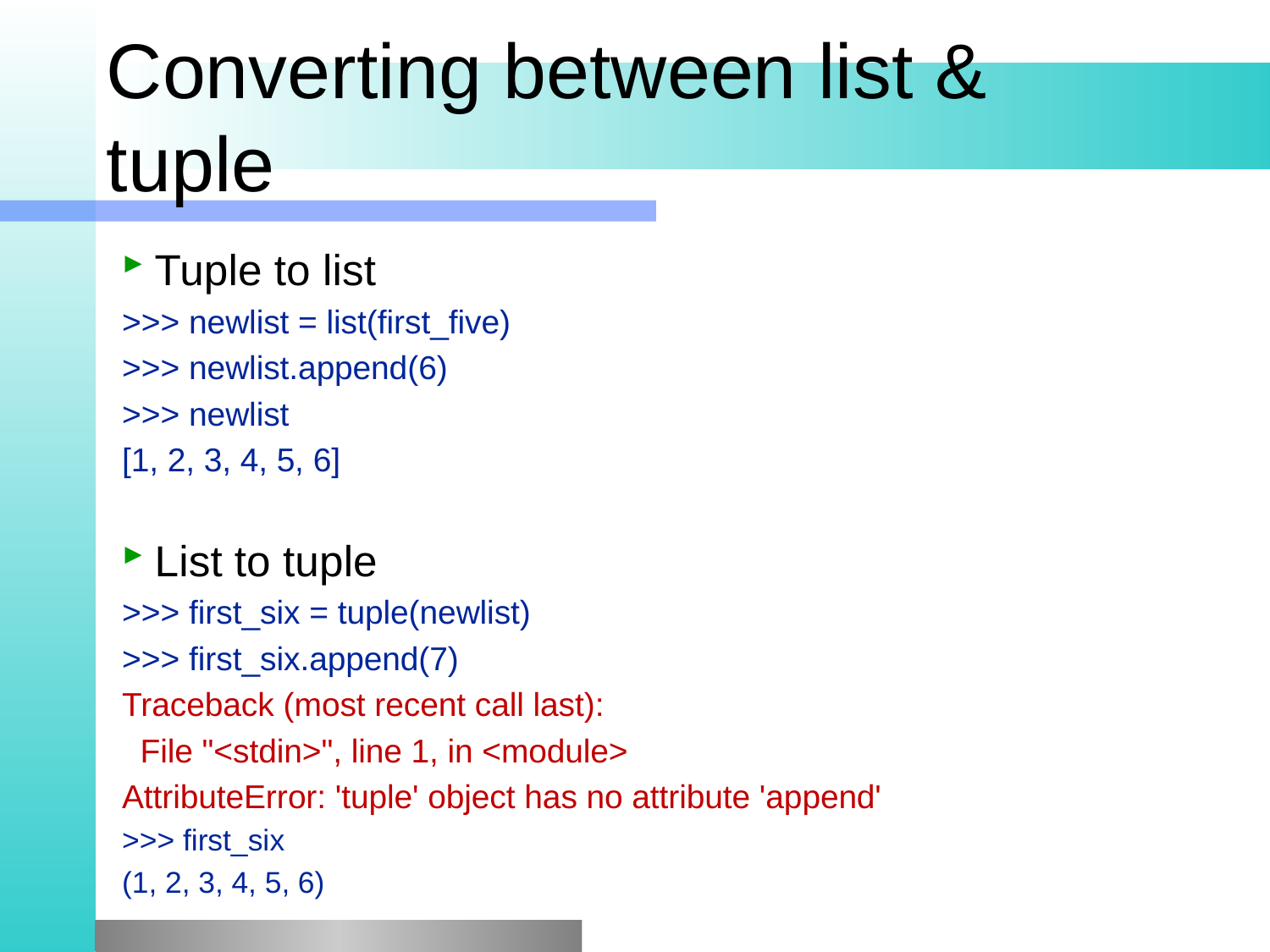

# Converting between list & tuple
Tuple to list
>>> newlist = list(first_five)
>>> newlist.append(6)
>>> newlist
[1, 2, 3, 4, 5, 6]

List to tuple
>>> first_six = tuple(newlist)
>>> first_six.append(7)
Traceback (most recent call last):
  File "<stdin>", line 1, in <module>
AttributeError: 'tuple' object has no attribute 'append'
>>> first_six
(1, 2, 3, 4, 5, 6)